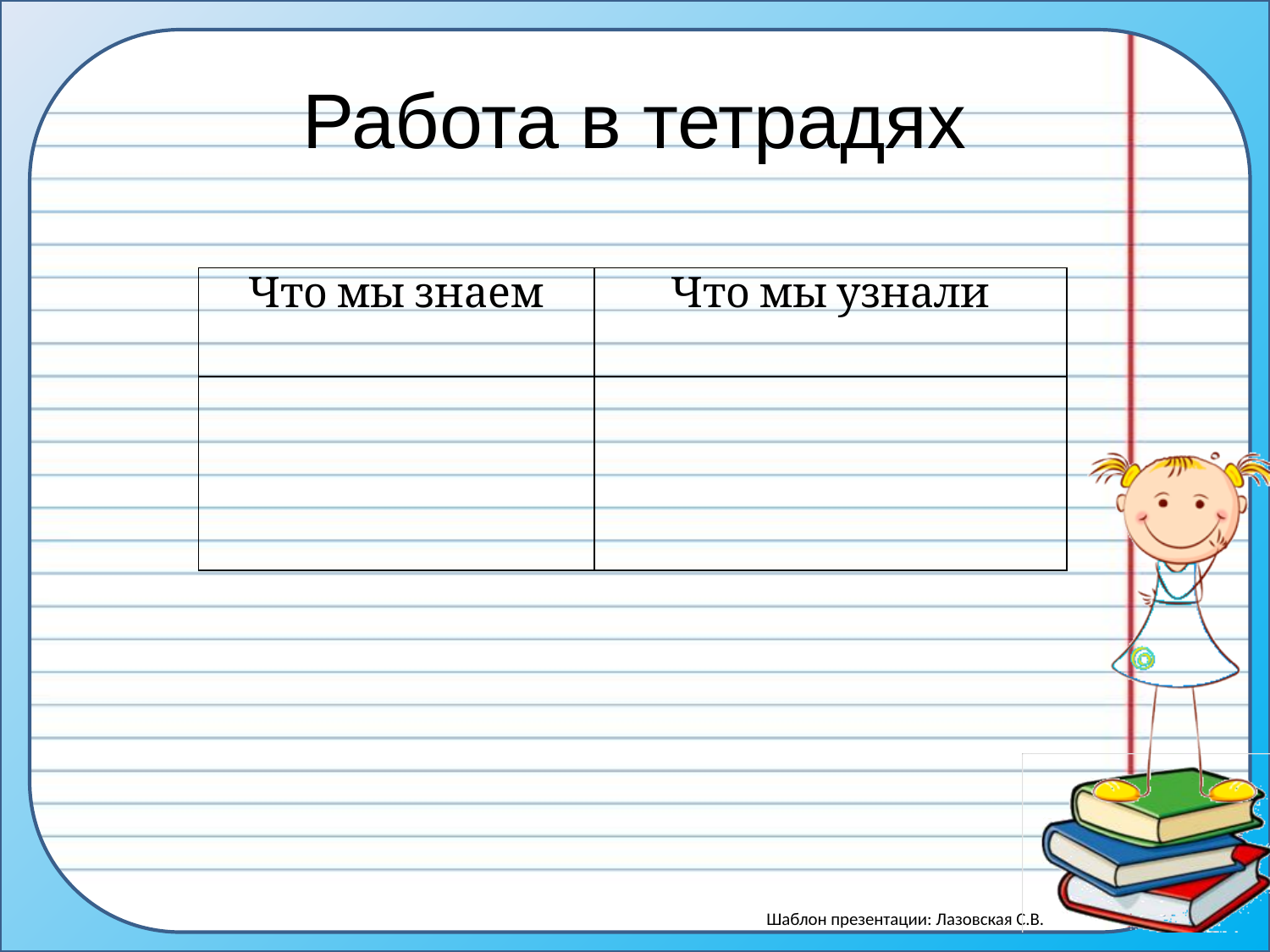

# Работа в тетрадях
| Что мы знаем | Что мы узнали |
| --- | --- |
|  |  |